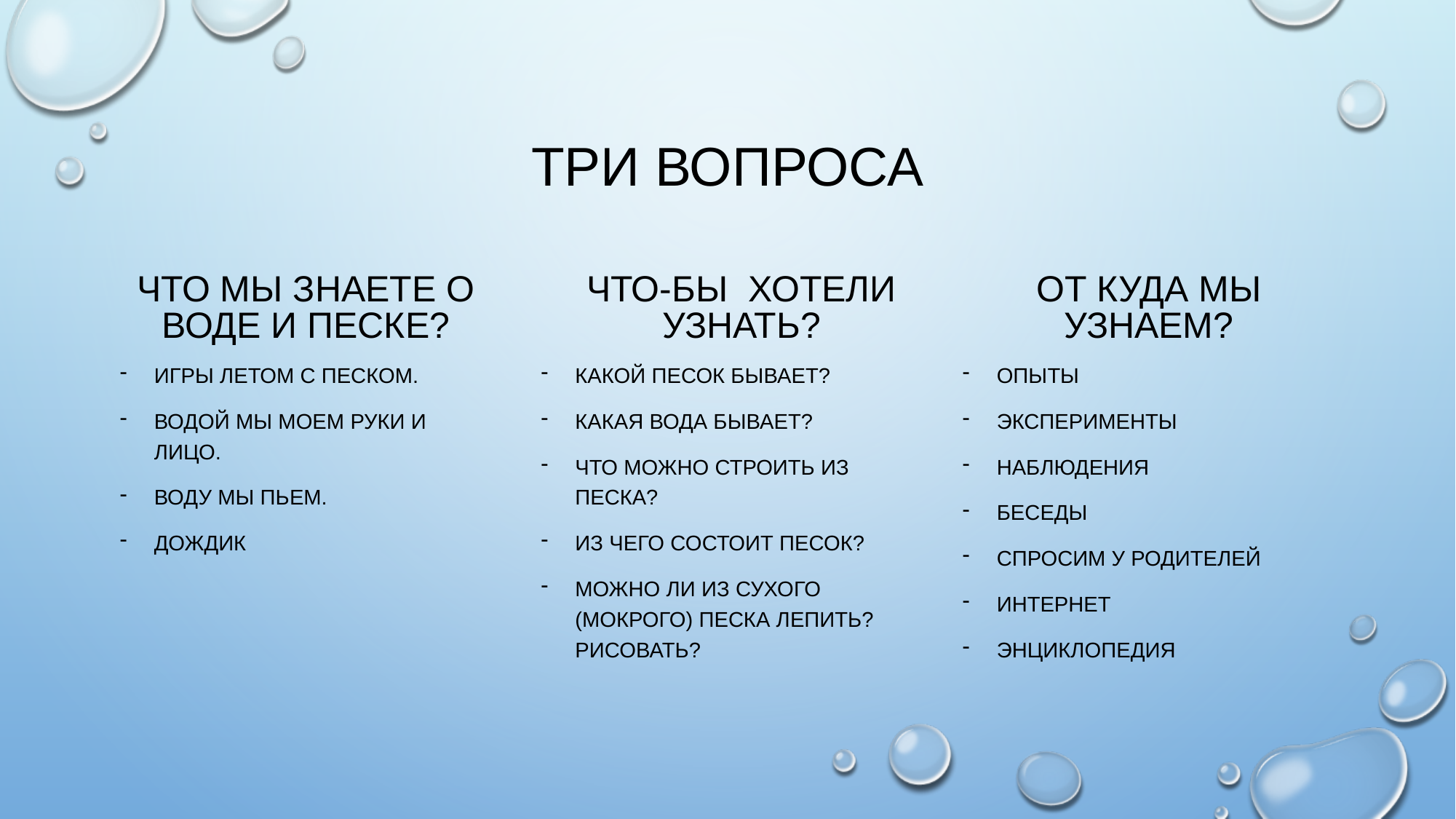

# Три вопроса
Что мы знаете о воде и песке?
Что-бы  хотели узнать?
От куда мы узнаем?
Игры летом с песком.
Водой мы моем руки и лицо.
Воду мы пьем.
Дождик
Какой песок бывает?
Какая вода бывает?
Что можно строить из песка?
Из чего состоит песок?
Можно ли из сухого (мокрого) песка лепить? Рисовать?
Опыты
Эксперименты
Наблюдения
Беседы
Спросим у родителей
Интернет
энциклопедия